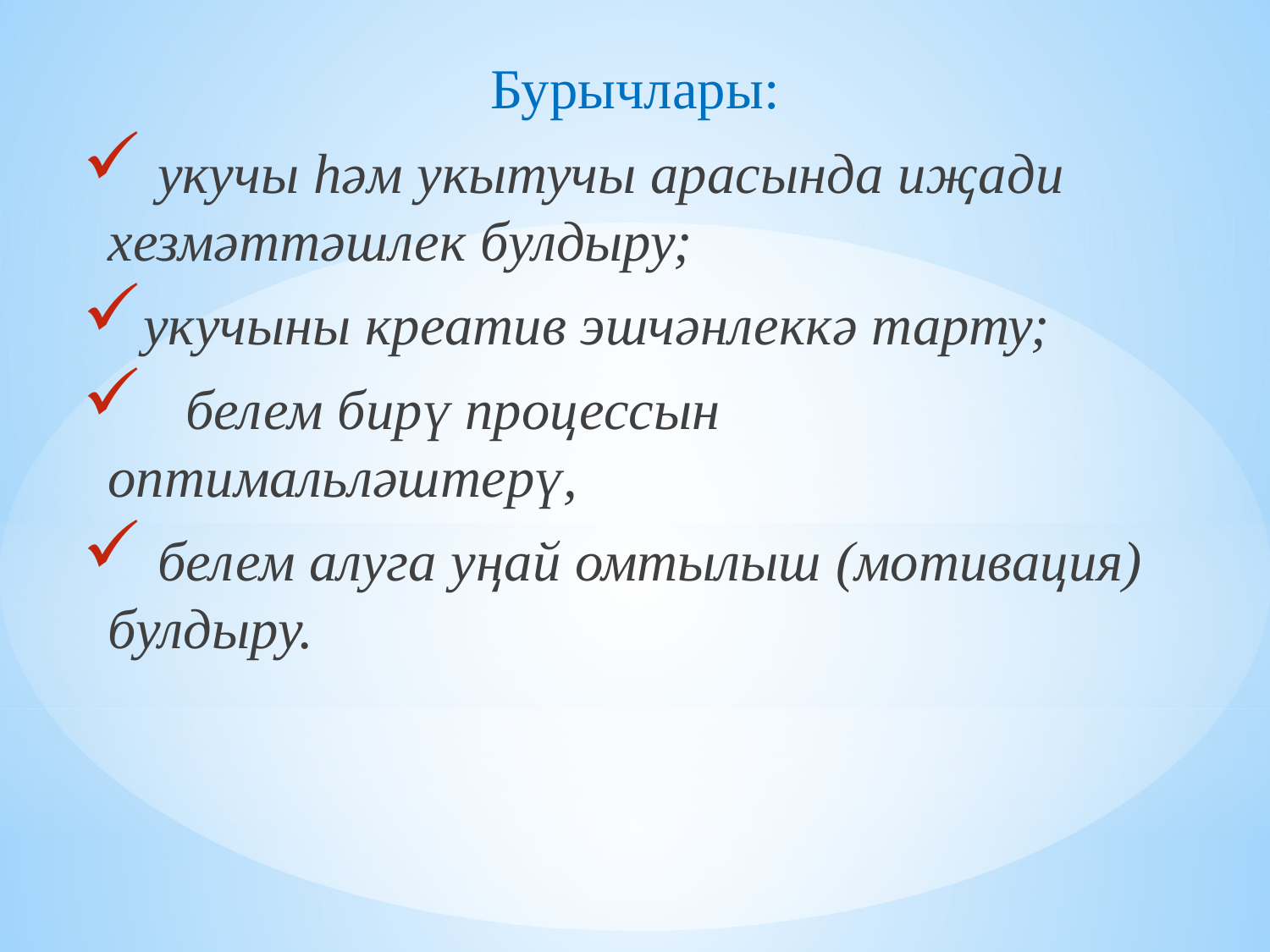

Бурычлары:
 укучы һәм укытучы арасында иҗади хезмәттәшлек булдыру;
укучыны креатив эшчәнлеккә тарту;
   белем бирү процессын оптимальләштерү,
 белем алуга уңай омтылыш (мотивация) булдыру.